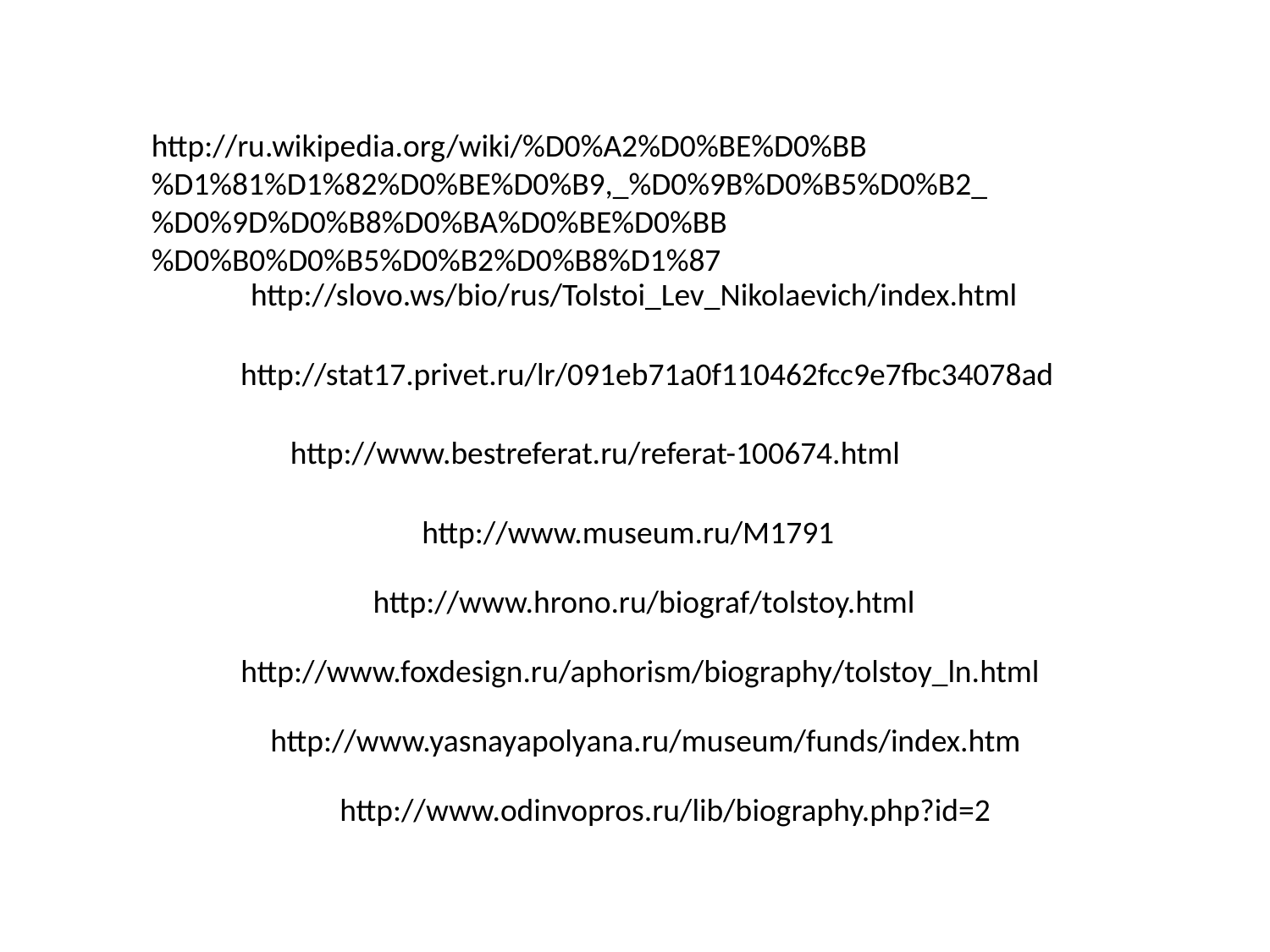

http://ru.wikipedia.org/wiki/%D0%A2%D0%BE%D0%BB%D1%81%D1%82%D0%BE%D0%B9,_%D0%9B%D0%B5%D0%B2_%D0%9D%D0%B8%D0%BA%D0%BE%D0%BB%D0%B0%D0%B5%D0%B2%D0%B8%D1%87
http://slovo.ws/bio/rus/Tolstoi_Lev_Nikolaevich/index.html
http://stat17.privet.ru/lr/091eb71a0f110462fcc9e7fbc34078ad
http://www.bestreferat.ru/referat-100674.html
http://www.museum.ru/M1791
http://www.hrono.ru/biograf/tolstoy.html
http://www.foxdesign.ru/aphorism/biography/tolstoy_ln.html
http://www.yasnayapolyana.ru/museum/funds/index.htm
http://www.odinvopros.ru/lib/biography.php?id=2